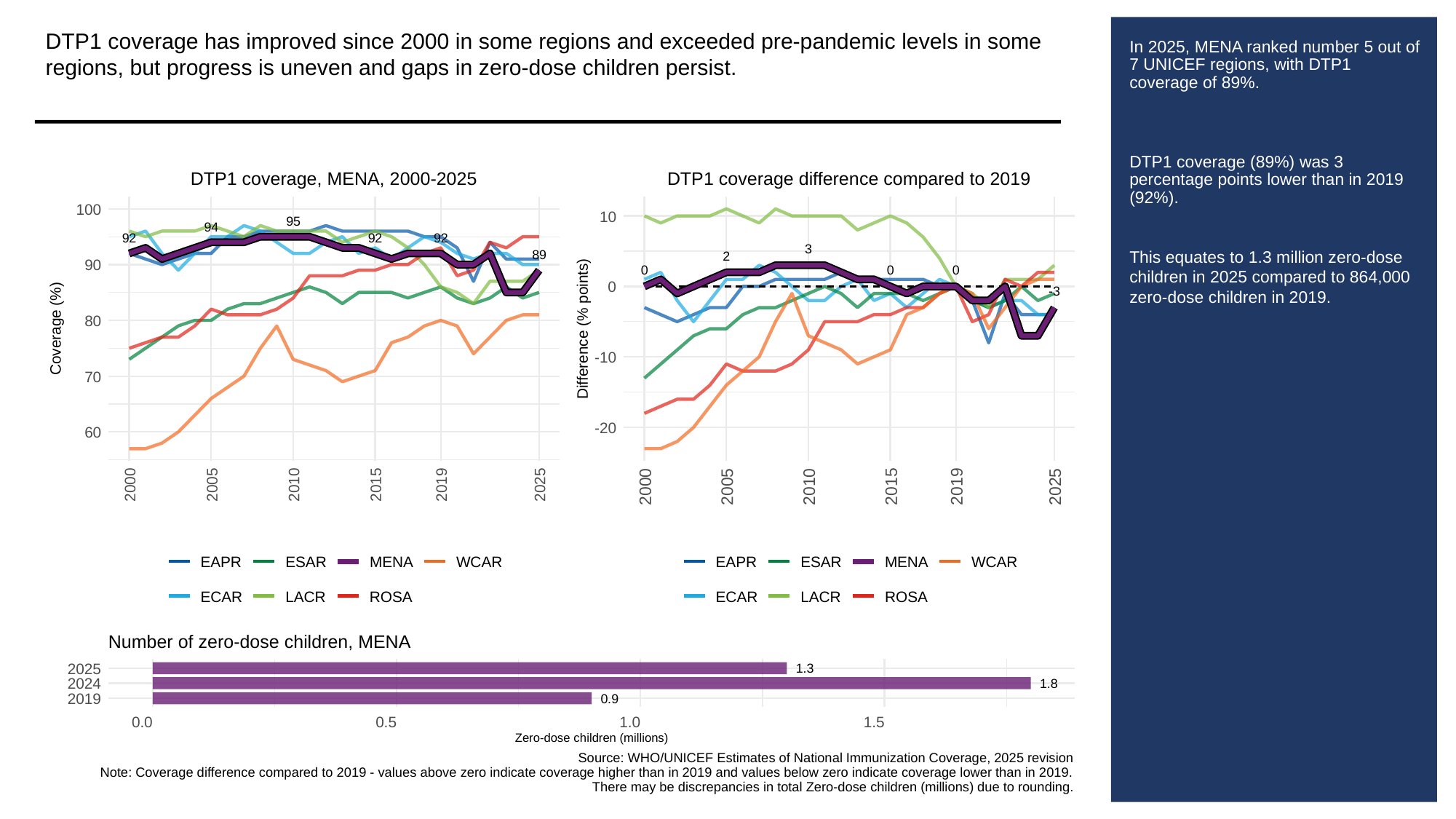

DTP1 coverage has improved since 2000 in some regions and exceeded pre-pandemic levels in some regions, but progress is uneven and gaps in zero-dose children persist.
# In 2025, MENA ranked number 5 out of 7 UNICEF regions, with DTP1 coverage of 89%.

DTP1 coverage (89%) was 3 percentage points lower than in 2019 (92%).

This equates to 1.3 million zero-dose children in 2025 compared to 864,000 zero-dose children in 2019.

DTP1 coverage, MENA, 2000-2025
DTP1 coverage difference compared to 2019

100

10

95
94

92
92
92

3
89
2

90

0
0
0

0
-3

80

Coverage (%)
Difference (% points)

-10

70

-20
60

2000
2005
2010
2015
2019
2025
2000
2005
2010
2015
2019
2025
EAPR
ESAR
MENA
WCAR
EAPR
ESAR
MENA
WCAR

ECAR
LACR
ROSA
ECAR
LACR
ROSA

Number of zero-dose children, MENA

2025
1.3

2024
1.8

2019
0.9

0.0
0.5
1.0
1.5
Zero-dose children (millions)
Source: WHO/UNICEF Estimates of National Immunization Coverage, 2025 revision
Note: Coverage difference compared to 2019 - values above zero indicate coverage higher than in 2019 and values below zero indicate coverage lower than in 2019.
There may be discrepancies in total Zero-dose children (millions) due to rounding.